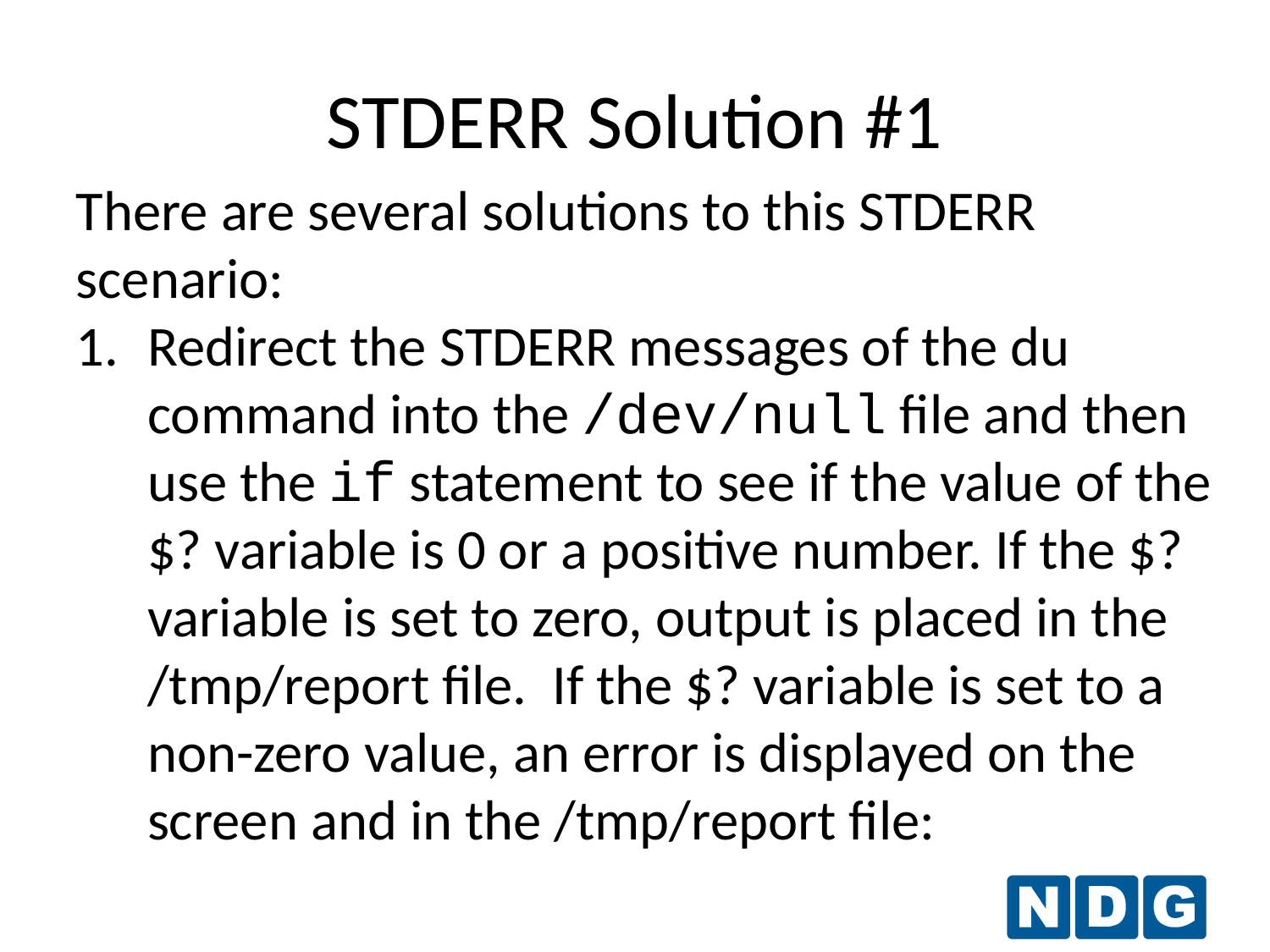

STDERR Solution #1
There are several solutions to this STDERR scenario:
Redirect the STDERR messages of the du command into the /dev/null file and then use the if statement to see if the value of the $? variable is 0 or a positive number. If the $? variable is set to zero, output is placed in the /tmp/report file.  If the $? variable is set to a non-zero value, an error is displayed on the screen and in the /tmp/report file: